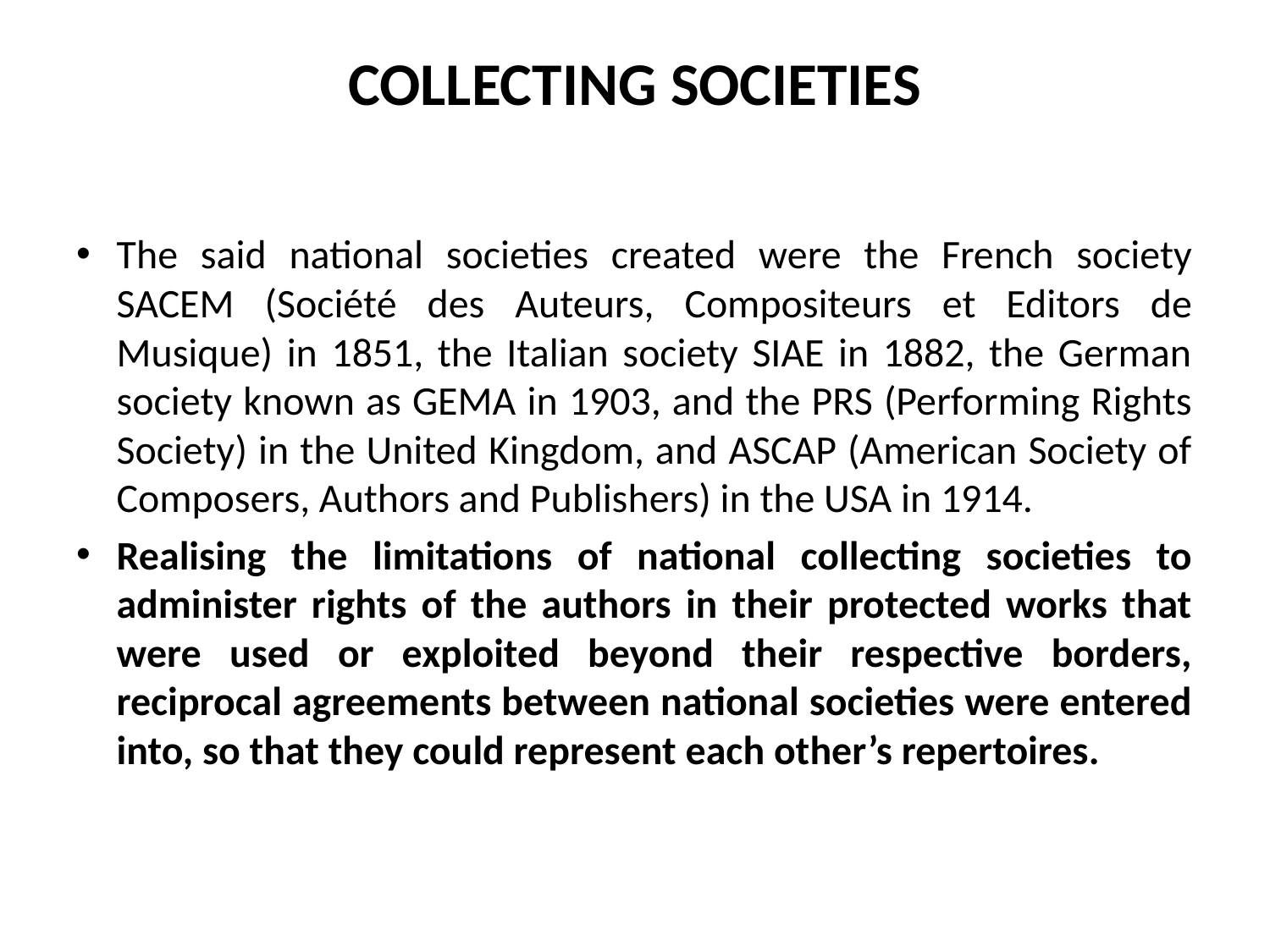

# COLLECTING SOCIETIES
The said national societies created were the French society SACEM (Société des Auteurs, Compositeurs et Editors de Musique) in 1851, the Italian society SIAE in 1882, the German society known as GEMA in 1903, and the PRS (Performing Rights Society) in the United Kingdom, and ASCAP (American Society of Composers, Authors and Publishers) in the USA in 1914.
Realising the limitations of national collecting societies to administer rights of the authors in their protected works that were used or exploited beyond their respective borders, reciprocal agreements between national societies were entered into, so that they could represent each other’s repertoires.